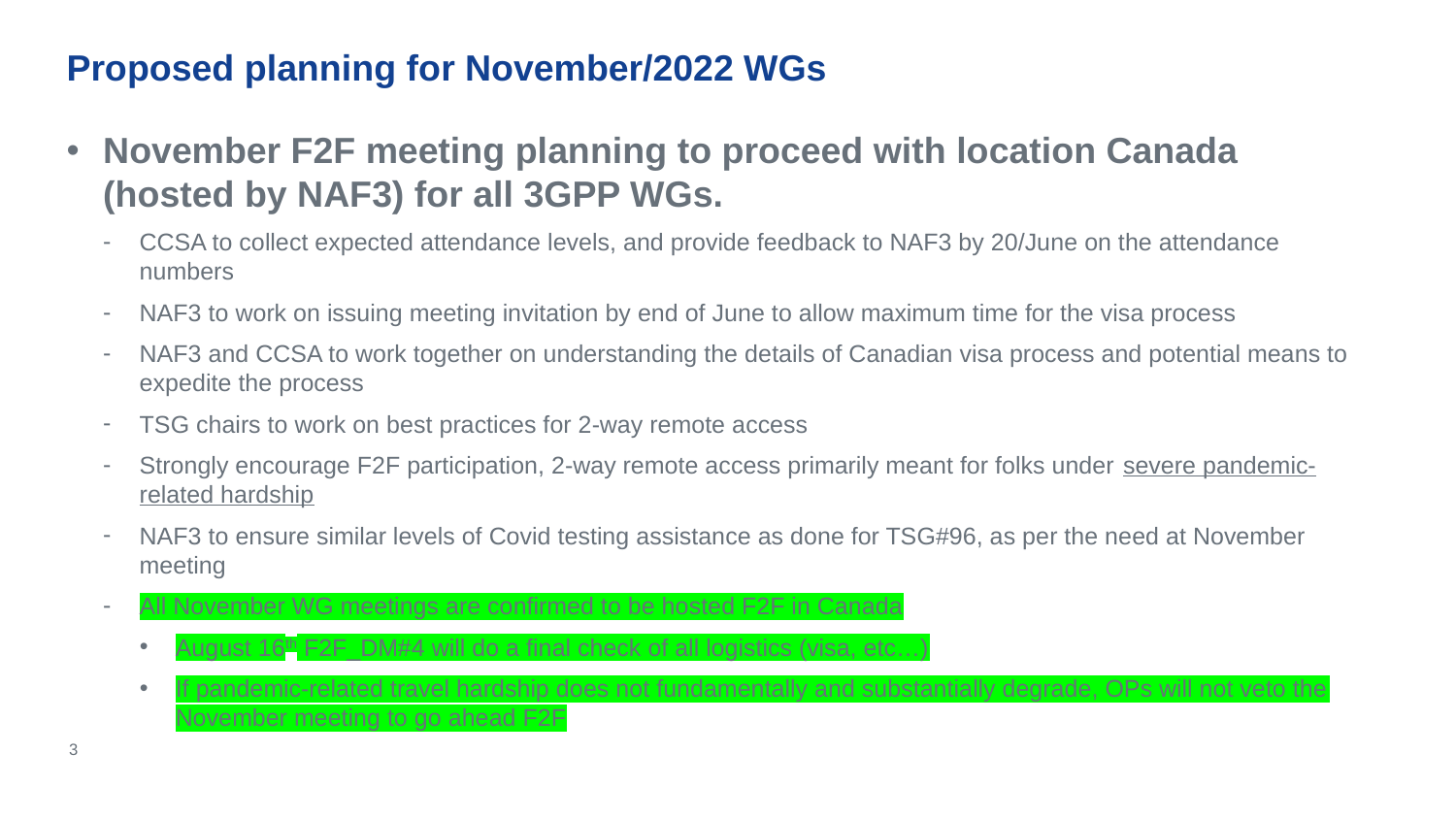

# Proposed planning for November/2022 WGs
November F2F meeting planning to proceed with location Canada (hosted by NAF3) for all 3GPP WGs.
CCSA to collect expected attendance levels, and provide feedback to NAF3 by 20/June on the attendance numbers
NAF3 to work on issuing meeting invitation by end of June to allow maximum time for the visa process
NAF3 and CCSA to work together on understanding the details of Canadian visa process and potential means to expedite the process
TSG chairs to work on best practices for 2-way remote access
Strongly encourage F2F participation, 2-way remote access primarily meant for folks under severe pandemic-related hardship
NAF3 to ensure similar levels of Covid testing assistance as done for TSG#96, as per the need at November meeting
All November WG meetings are confirmed to be hosted F2F in Canada
August 16th F2F_DM#4 will do a final check of all logistics (visa, etc…)
If pandemic-related travel hardship does not fundamentally and substantially degrade, OPs will not veto the November meeting to go ahead F2F